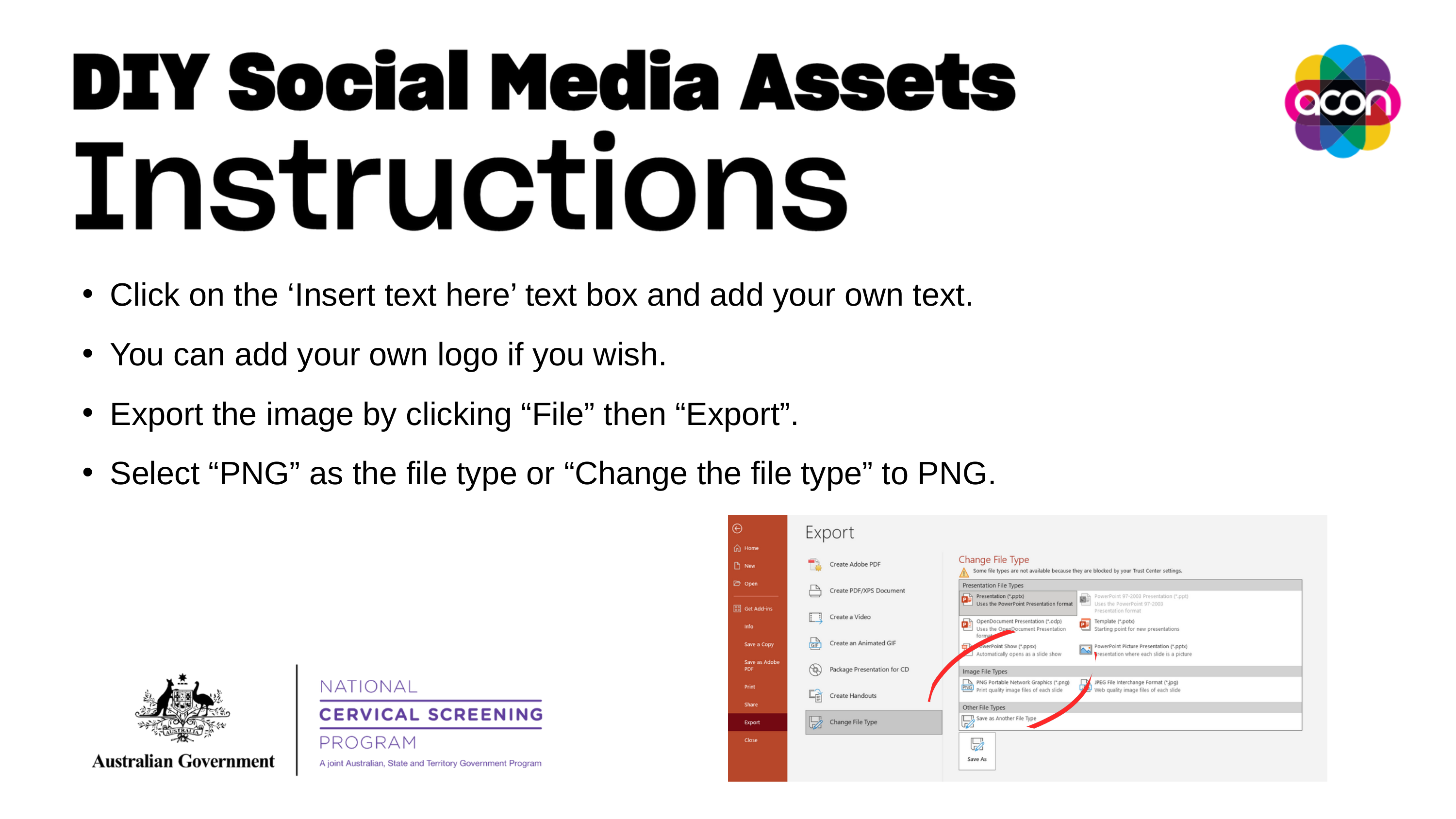

Click on the ‘Insert text here’ text box and add your own text.
You can add your own logo if you wish.
Export the image by clicking “File” then “Export”.
Select “PNG” as the file type or “Change the file type” to PNG.